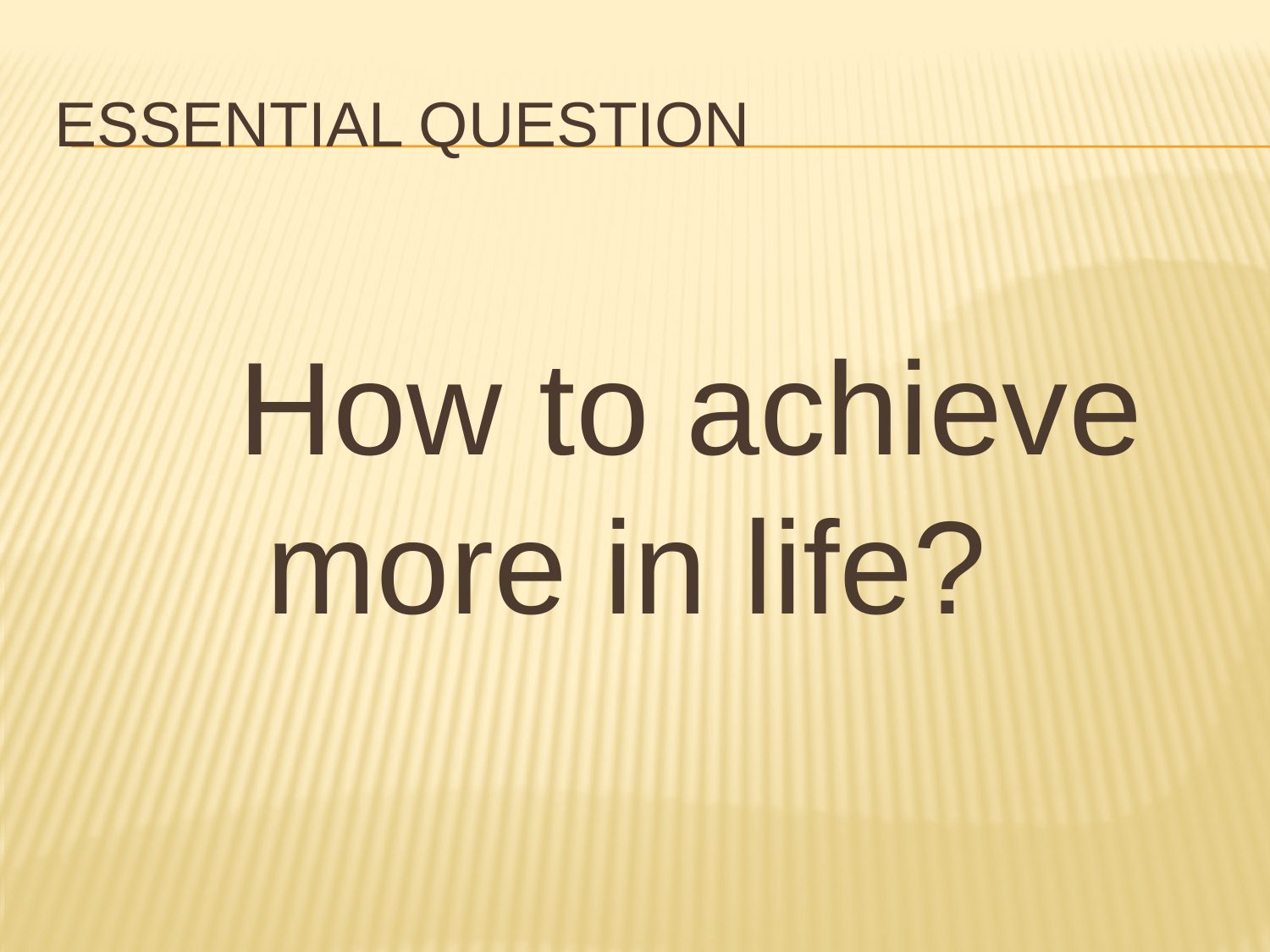

# Essential Question

		How to achieve more in life?